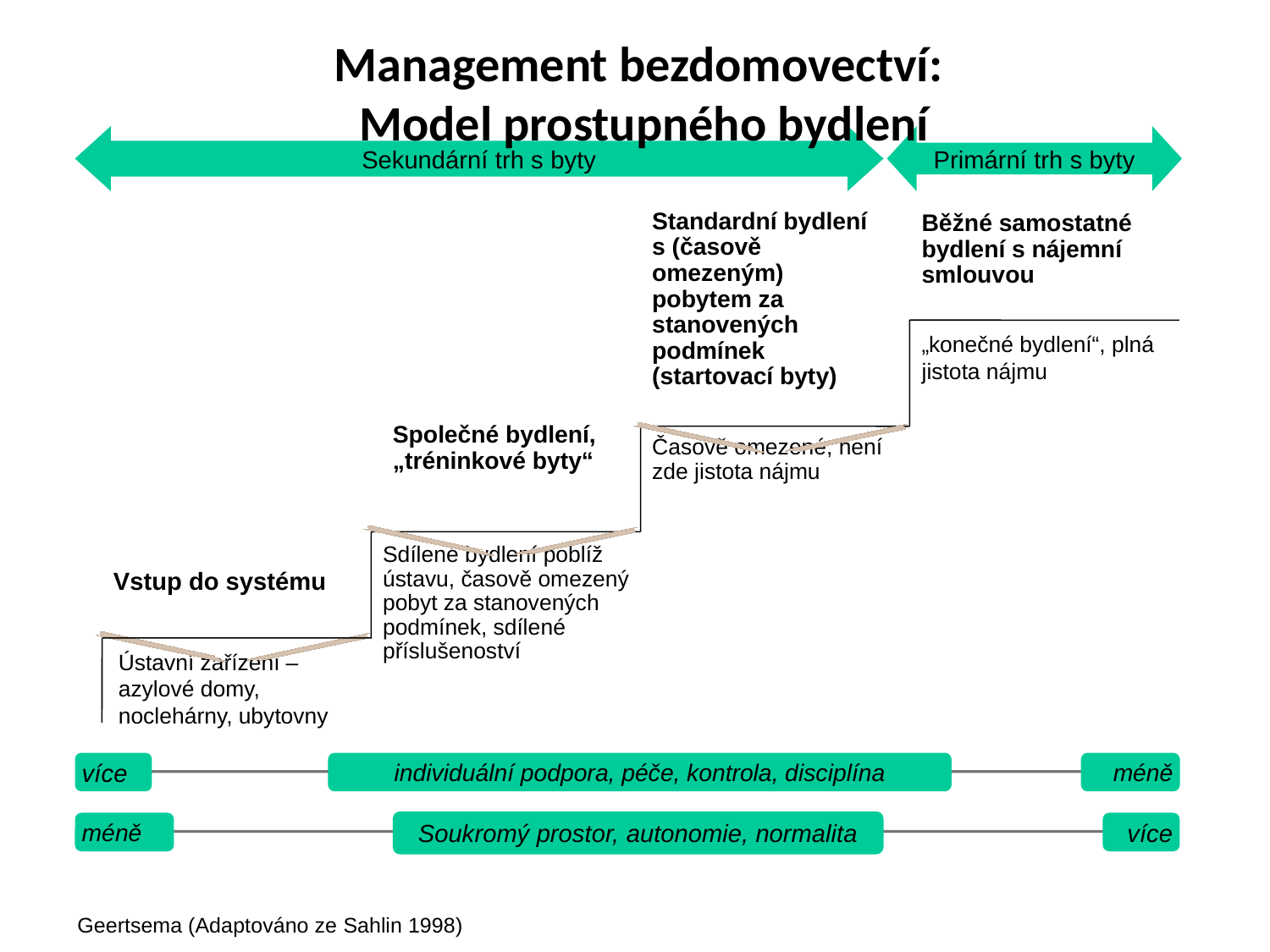

Management bezdomovectví:
Model prostupného bydlení
Sekundární trh s byty
Primární trh s byty
Standardní bydlení s (časově omezeným) pobytem za stanovených podmínek
(startovací byty)
Běžné samostatné bydlení s nájemní smlouvou

„konečné bydlení“, plná jistota nájmu
Společné bydlení, „tréninkové byty“

Časově omezené, není zde jistota nájmu

Sdílené bydlení poblíž ústavu, časově omezený pobyt za stanovených podmínek, sdílené příslušenoství
Vstup do systému

Ústavní zařízení – azylové domy, noclehárny, ubytovny
více
individuální podpora, péče, kontrola, disciplína
méně

Soukromý prostor, autonomie, normalita
méně
více

Geertsema (Adaptováno ze Sahlin 1998)